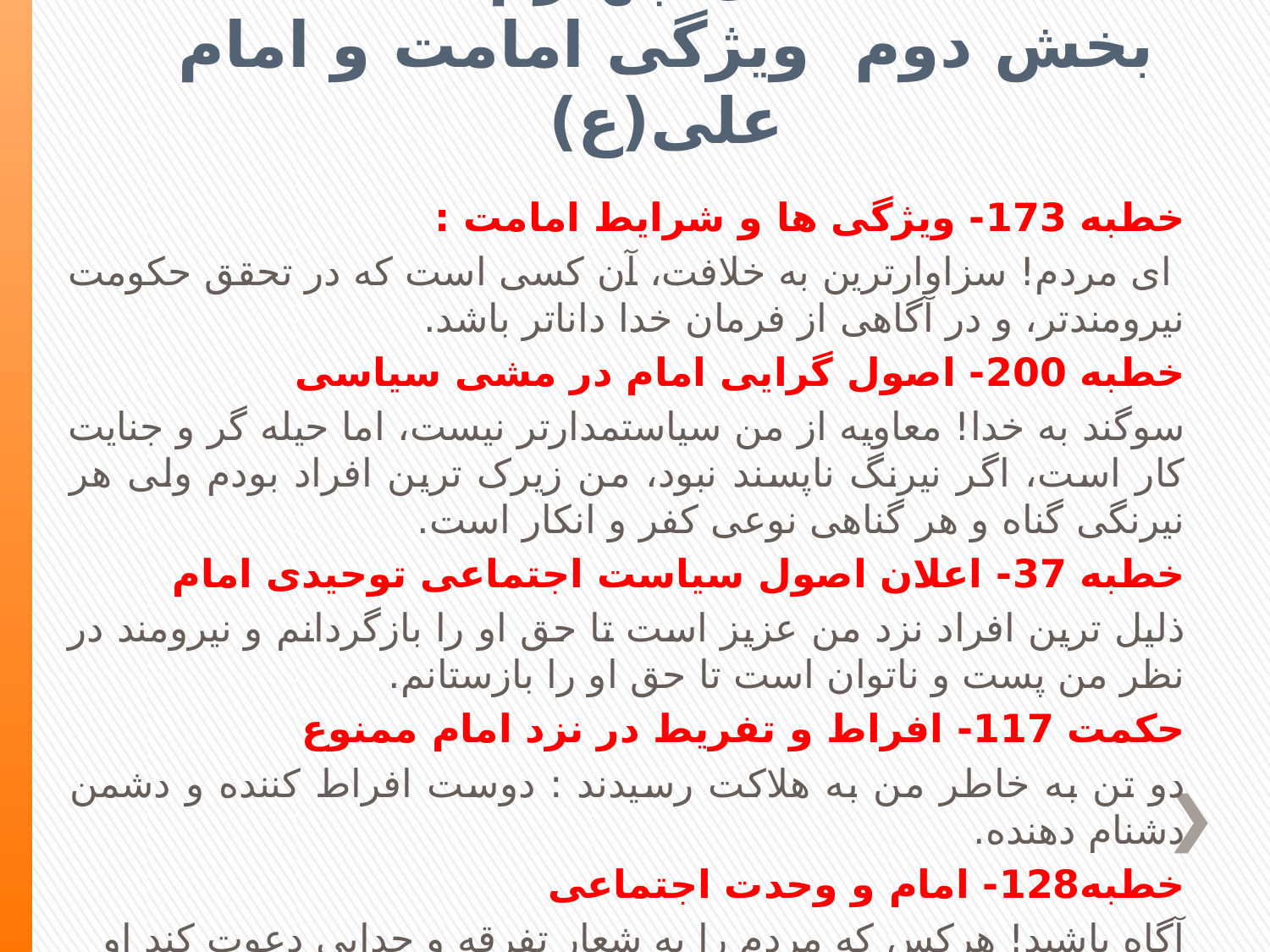

# فصل چهارم بخش دوم  ویژگی امامت و امام علی(ع)
خطبه 173- ویژگی ها و شرایط امامت :
 ای مردم! سزاوارترین به خلافت، آن کسی است که در تحقق حکومت نیرومندتر، و در آگاهی از فرمان خدا داناتر باشد.
خطبه 200- اصول گرایی امام در مشی سیاسی
سوگند به خدا! معاویه از من سیاستمدارتر نیست، اما حیله گر و جنایت کار است، اگر نیرنگ ناپسند نبود، من زیرک ترین افراد بودم ولی هر نیرنگی گناه و هر گناهی نوعی کفر و انکار است.
خطبه 37- اعلان اصول سیاست اجتماعی توحیدی امام
ذلیل ترین افراد نزد من عزیز است تا حق او را بازگردانم و نیرومند در نظر من پست و ناتوان است تا حق او را بازستانم.
حکمت 117- افراط و تفریط در نزد امام ممنوع
دو تن به خاطر من به هلاکت رسیدند : دوست افراط کننده و دشمن دشنام دهنده.
خطبه128- امام و وحدت اجتماعی
آگاه باشید! هرکس که مردم را به شعار تفرقه و جدایی دعوت کند او را بکشید، هرچند زیر عمامه من باشد.